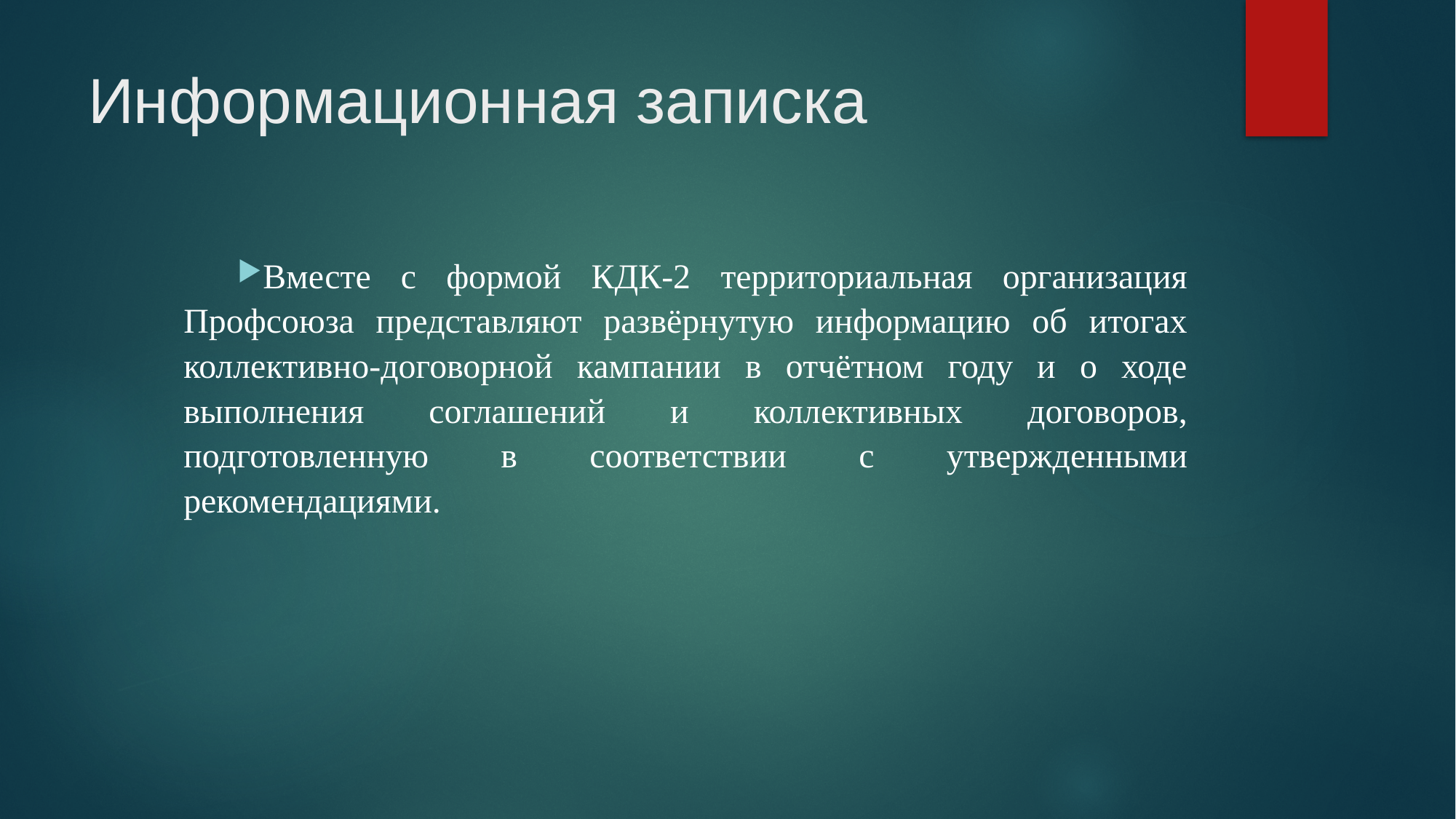

# Информационная записка
Вместе с формой КДК-2 территориальная организация Профсоюза представляют развёрнутую информацию об итогах коллективно-договорной кампании в отчётном году и о ходе выполнения соглашений и коллективных договоров, подготовленную в соответствии с утвержденными рекомендациями.